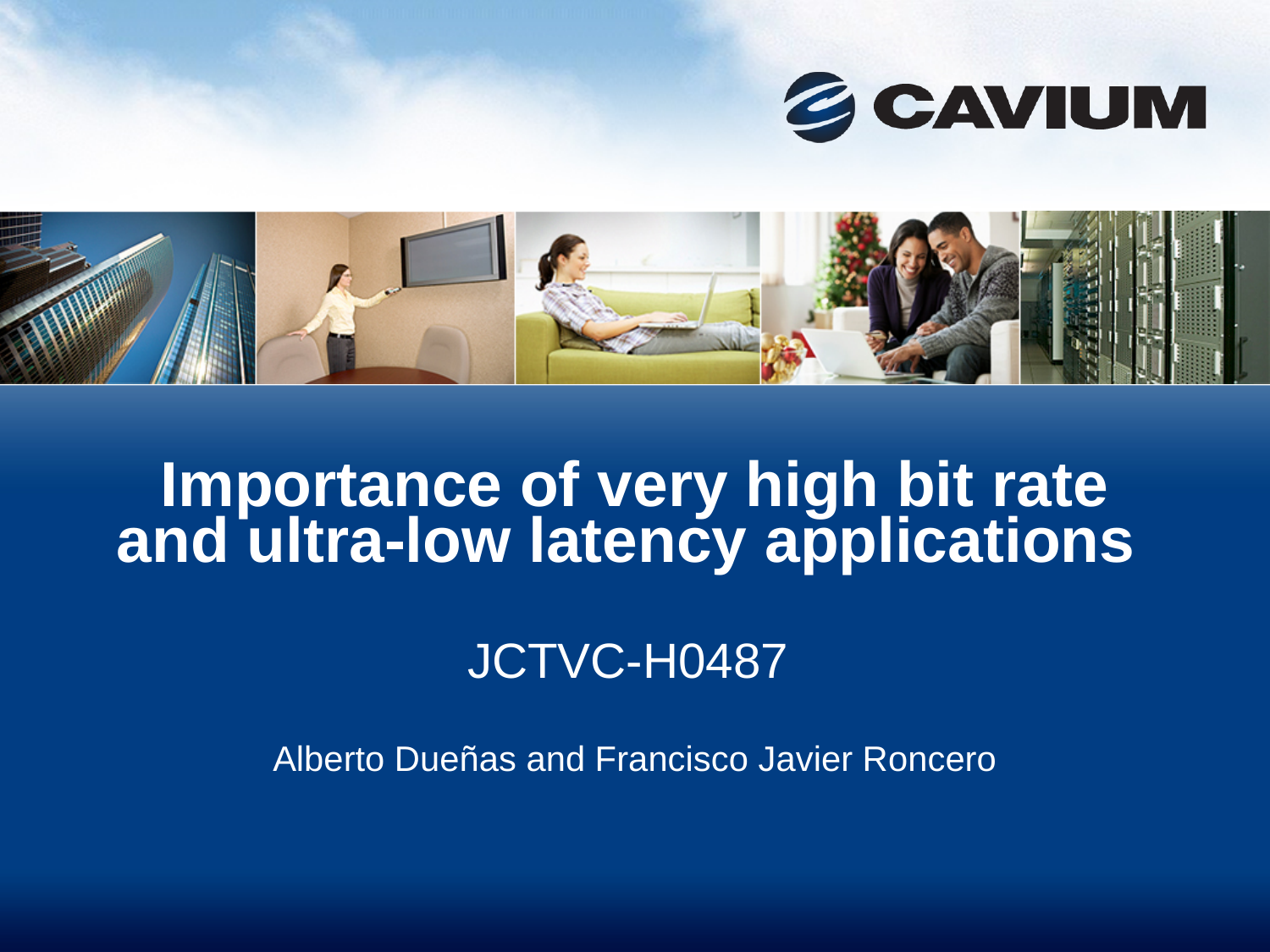

# Importance of very high bit rate and ultra-low latency applications JCTVC-H0487
Alberto Dueñas and Francisco Javier Roncero